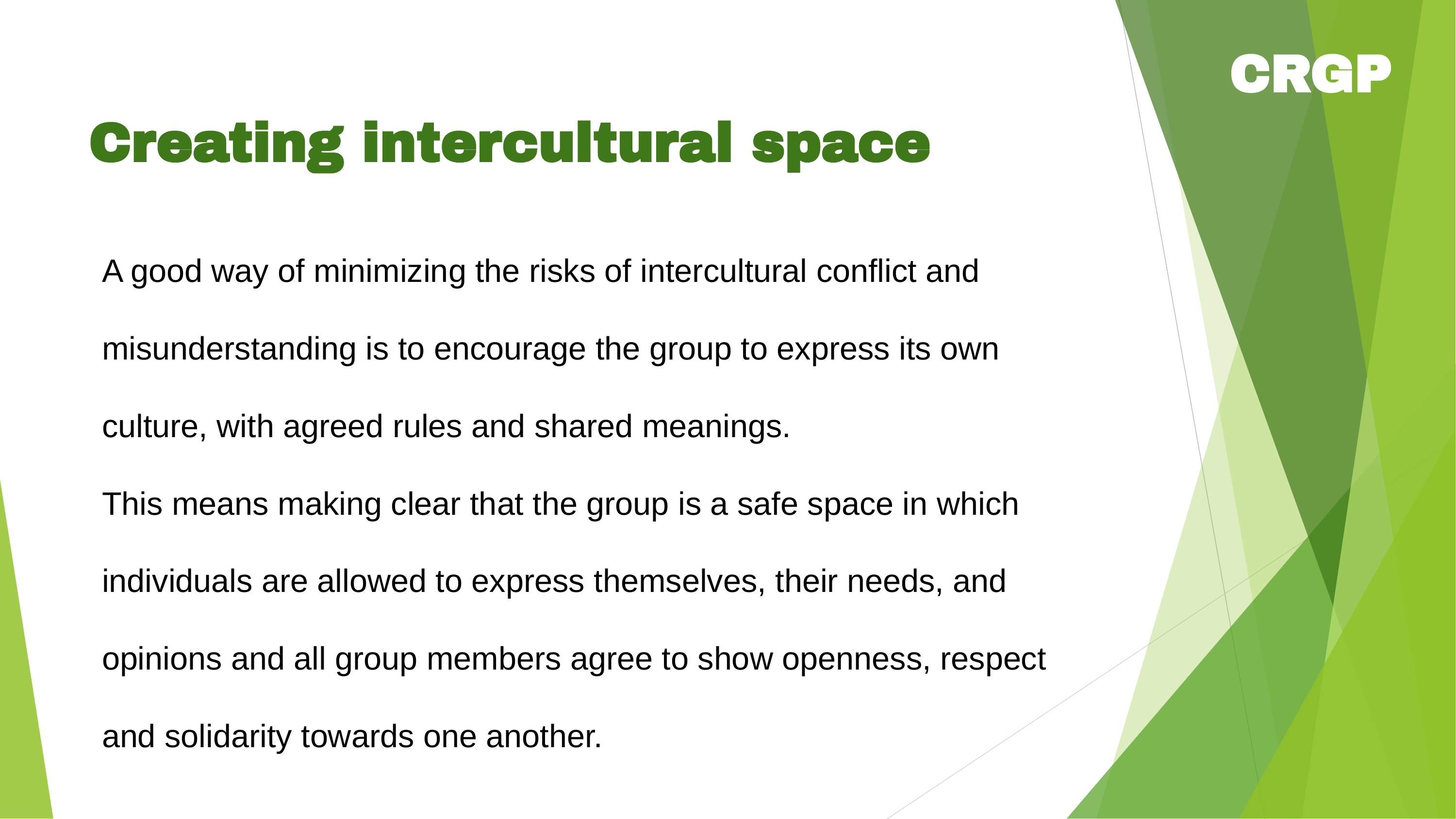

CRGP
Creating intercultural space
A good way of minimizing the risks of intercultural conflict and misunderstanding is to encourage the group to express its own culture, with agreed rules and shared meanings.
This means making clear that the group is a safe space in which individuals are allowed to express themselves, their needs, and opinions and all group members agree to show openness, respect and solidarity towards one another.